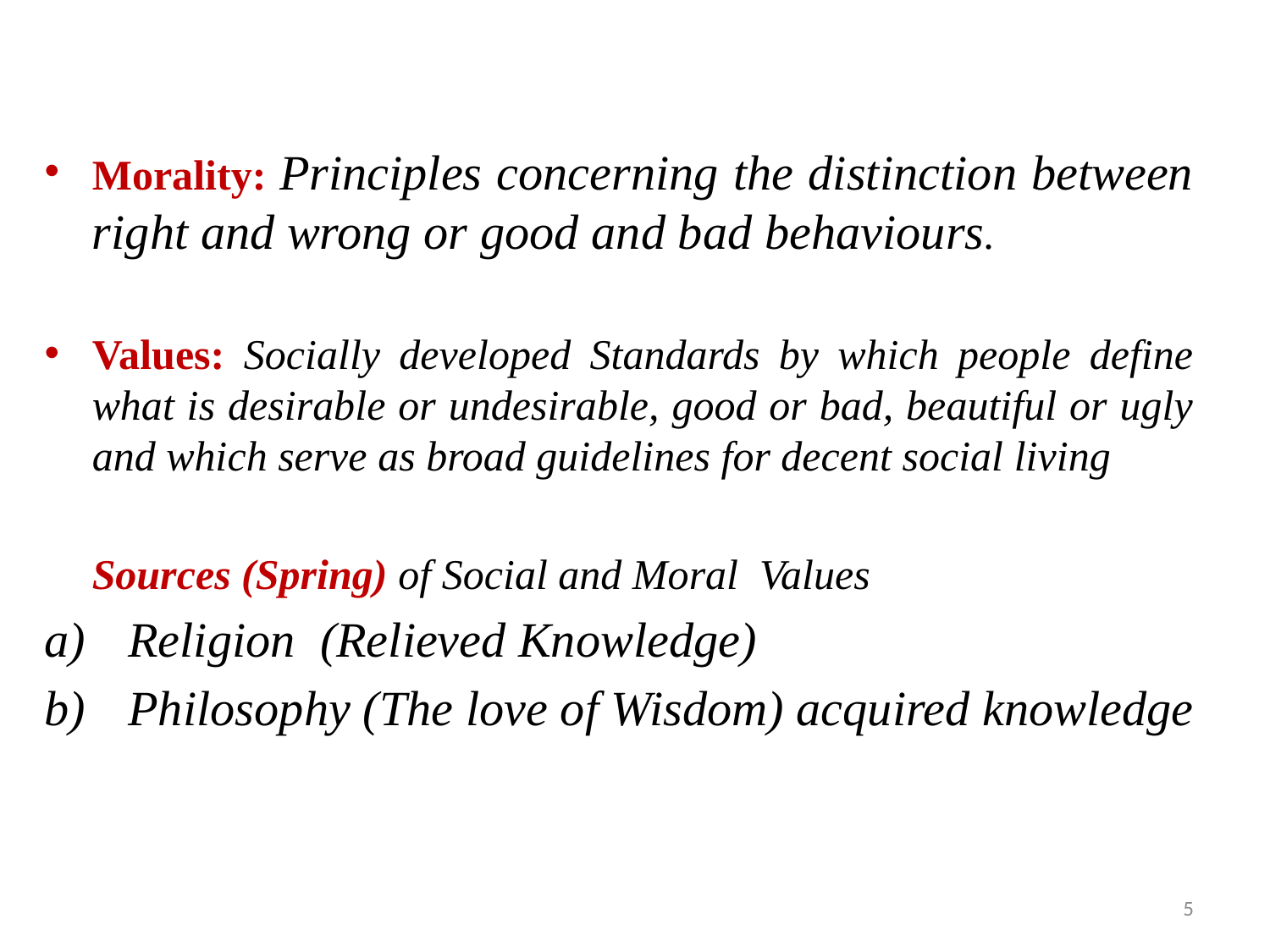

Morality: Principles concerning the distinction between right and wrong or good and bad behaviours.

Values: Socially developed Standards by which people define what is desirable or undesirable, good or bad, beautiful or ugly and which serve as broad guidelines for decent social living

	Sources (Spring) of Social and Moral  Values
 Religion  (Relieved Knowledge)
 Philosophy (The love of Wisdom) acquired knowledge

5